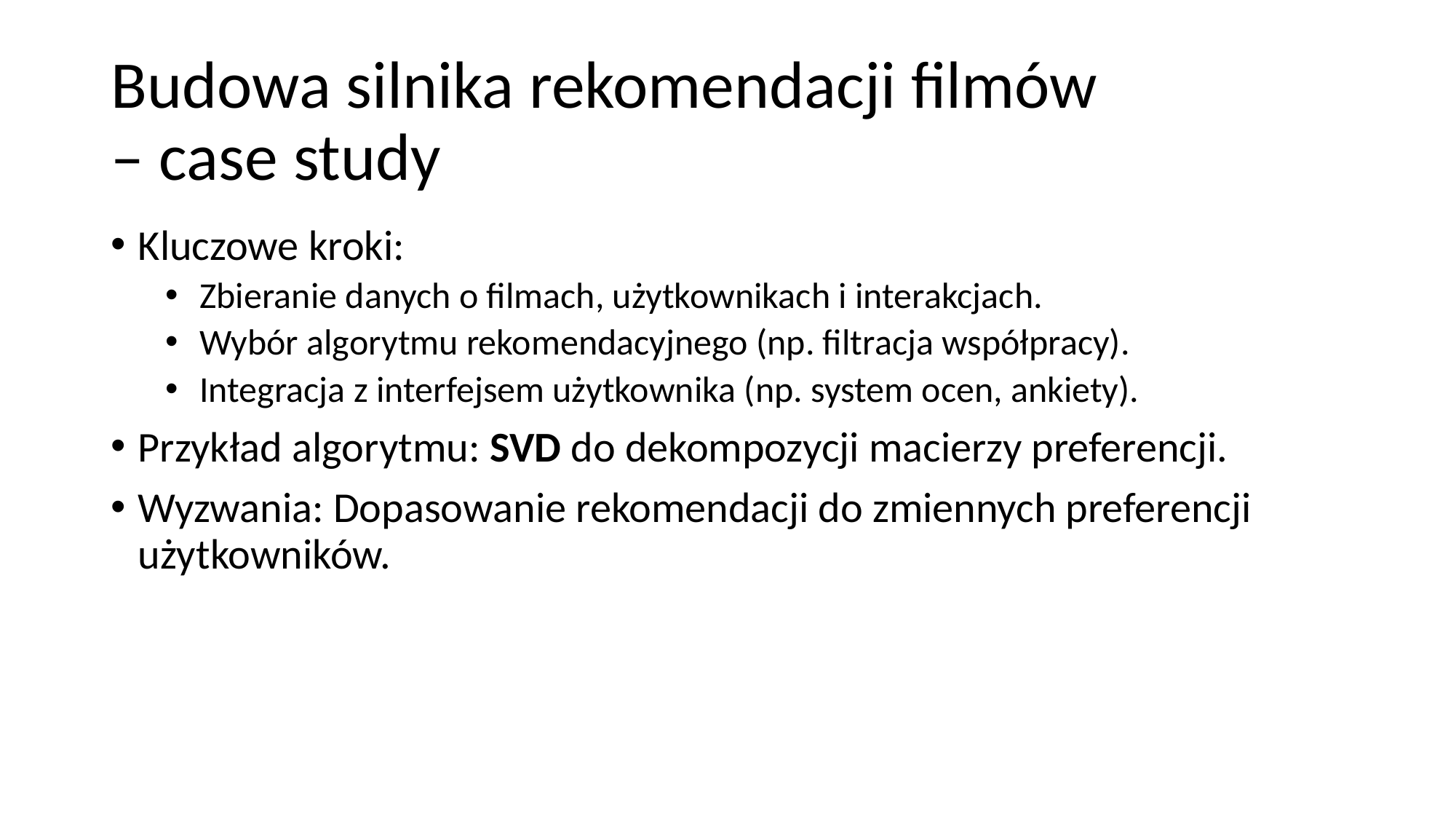

# Budowa silnika rekomendacji filmów – case study
Kluczowe kroki:
Zbieranie danych o filmach, użytkownikach i interakcjach.
Wybór algorytmu rekomendacyjnego (np. filtracja współpracy).
Integracja z interfejsem użytkownika (np. system ocen, ankiety).
Przykład algorytmu: SVD do dekompozycji macierzy preferencji.
Wyzwania: Dopasowanie rekomendacji do zmiennych preferencji użytkowników.